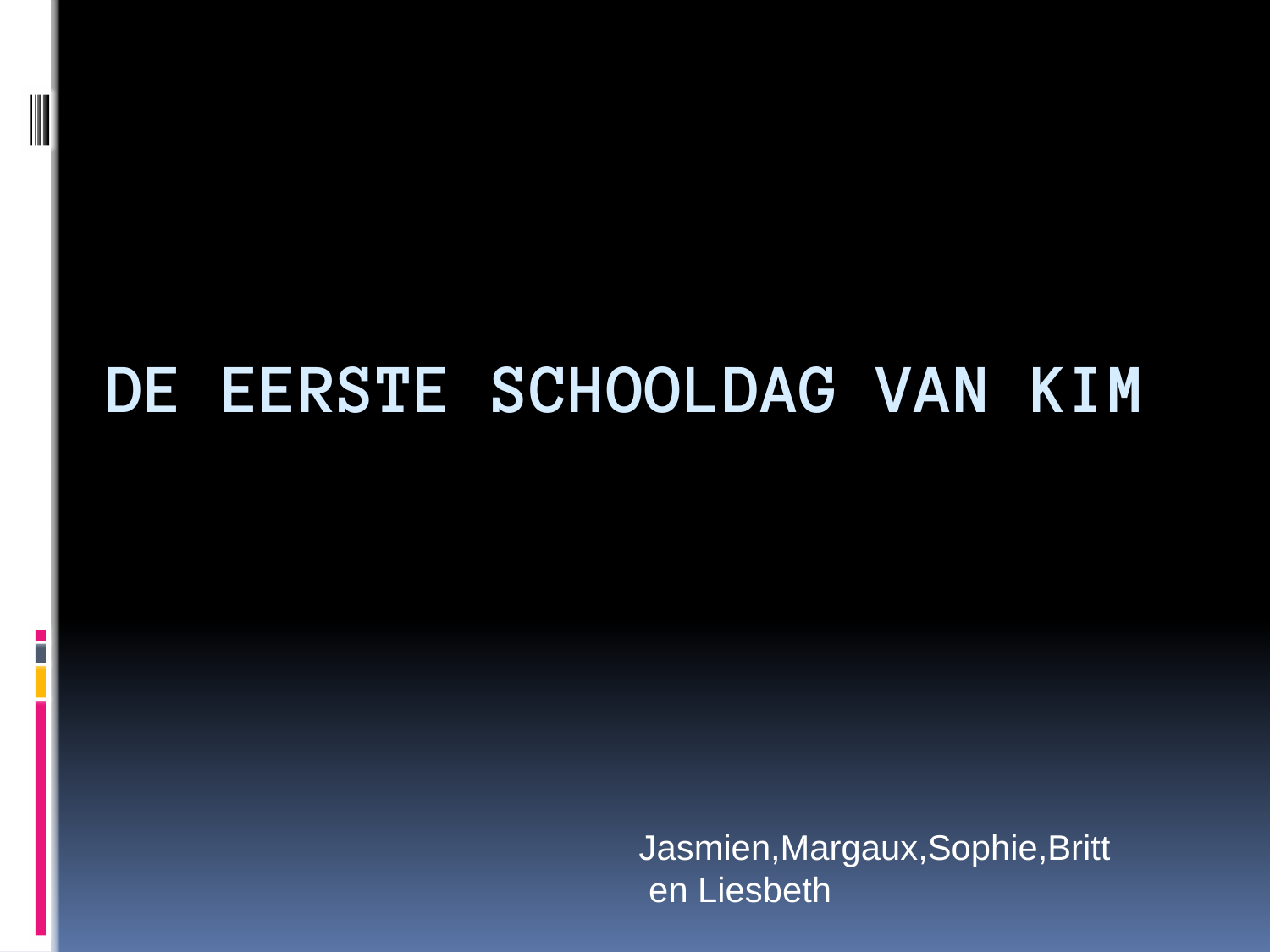

# De eerste schooldag van Kim
Jasmien,Margaux,Sophie,Britt
 en Liesbeth